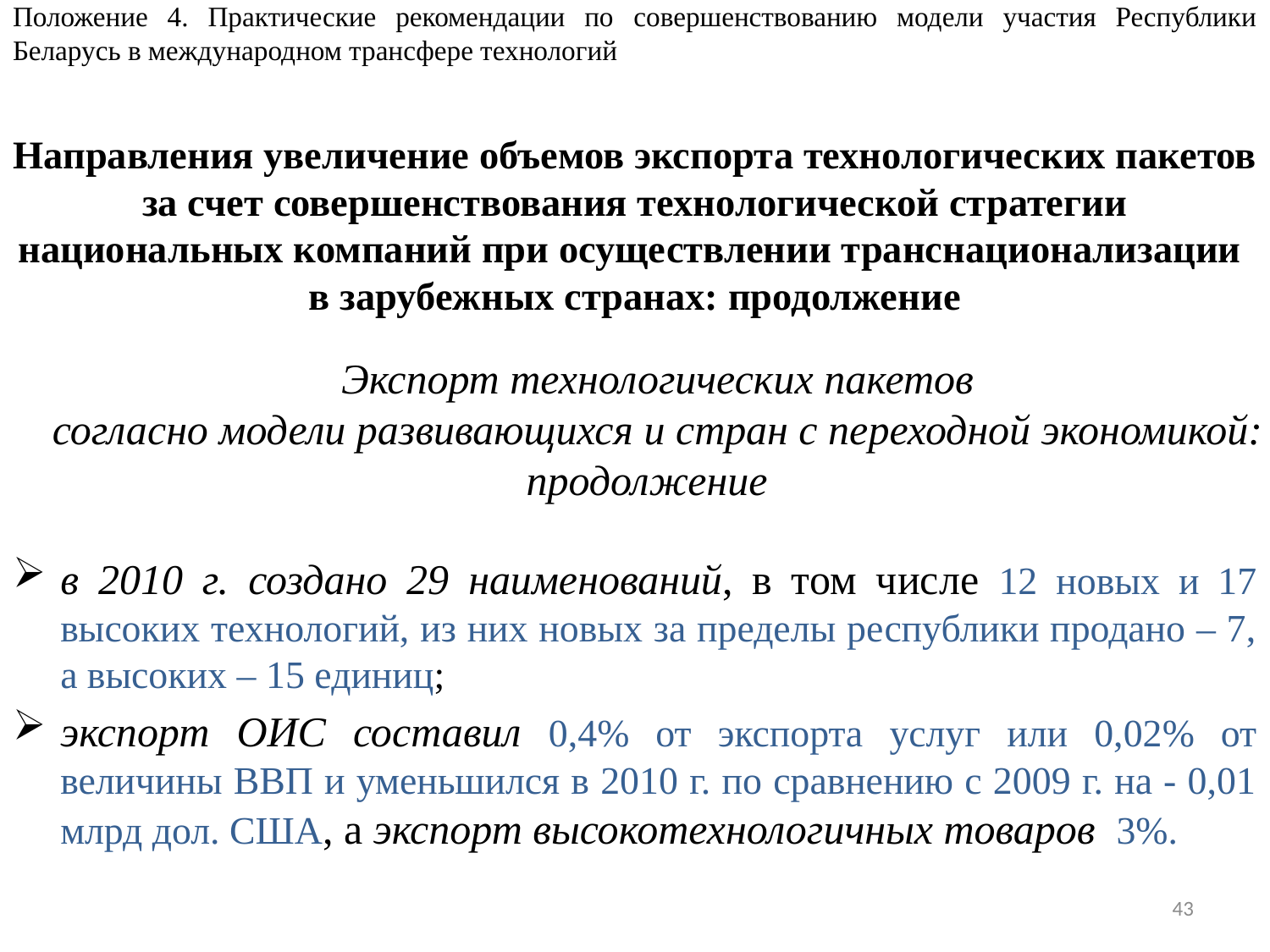

Положение 4. Практические рекомендации по совершенствованию модели участия Республики Беларусь в международном трансфере технологий

Направления увеличение объемов экспорта технологических пакетов за счет совершенствования технологической стратегии национальных компаний при осуществлении транснационализации
в зарубежных странах: продолжение
# Экспорт технологических пакетов согласно модели развивающихся и стран с переходной экономикой: продолжение
в 2010 г. создано 29 наименований, в том числе 12 новых и 17 высоких технологий, из них новых за пределы республики продано – 7, а высоких – 15 единиц;
экспорт ОИС составил 0,4% от экспорта услуг или 0,02% от величины ВВП и уменьшился в 2010 г. по сравнению с 2009 г. на - 0,01 млрд дол. США, а экспорт высокотехнологичных товаров  3%.
43